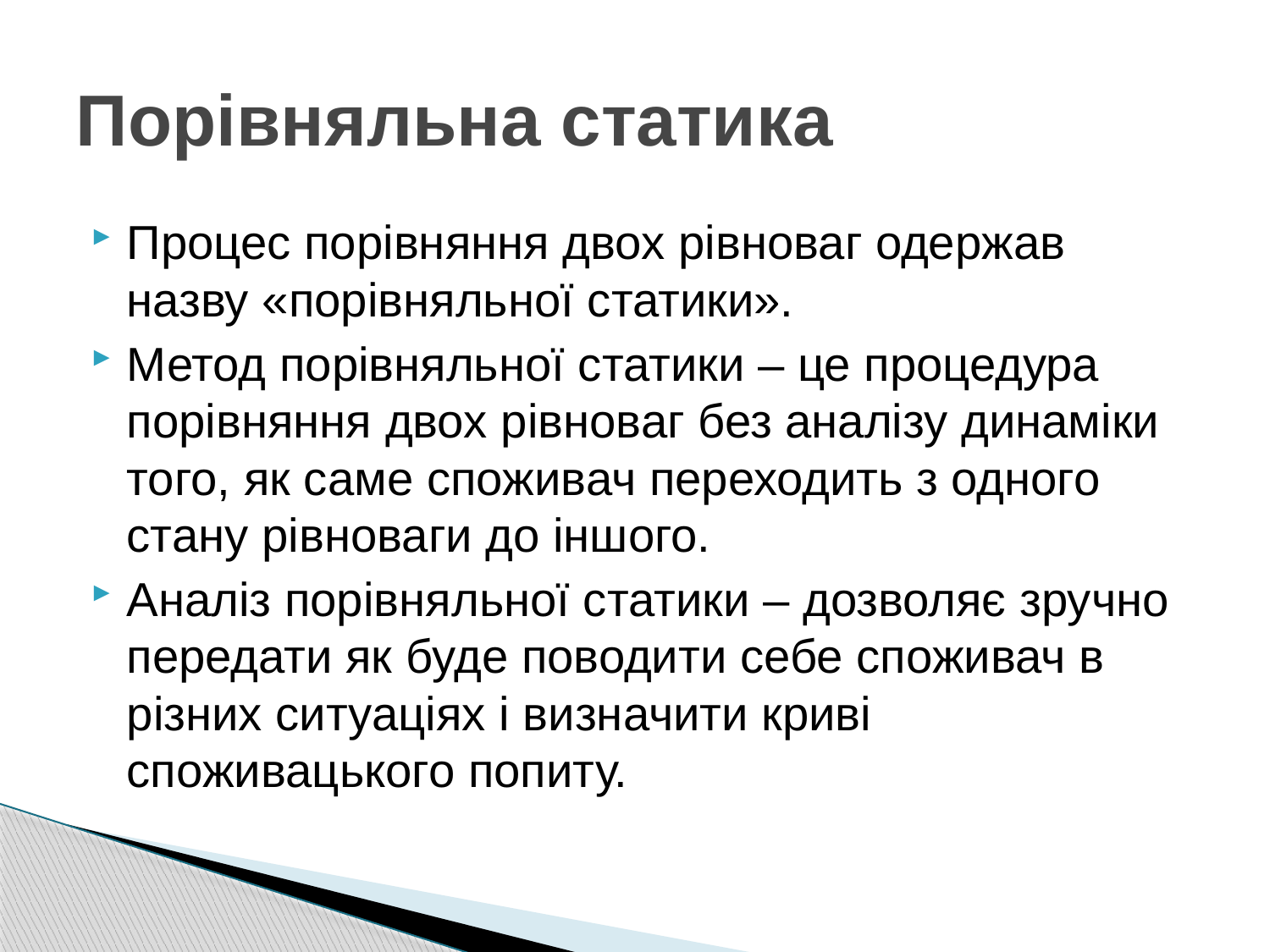

# Порівняльна статика
Процес порівняння двох рівноваг одержав назву «порівняльної статики».
Метод порівняльної статики – це процедура порівняння двох рівноваг без аналізу динаміки того, як саме споживач переходить з одного стану рівноваги до іншого.
Аналіз порівняльної статики – дозволяє зручно передати як буде поводити себе споживач в різних ситуаціях і визначити криві споживацького попиту.